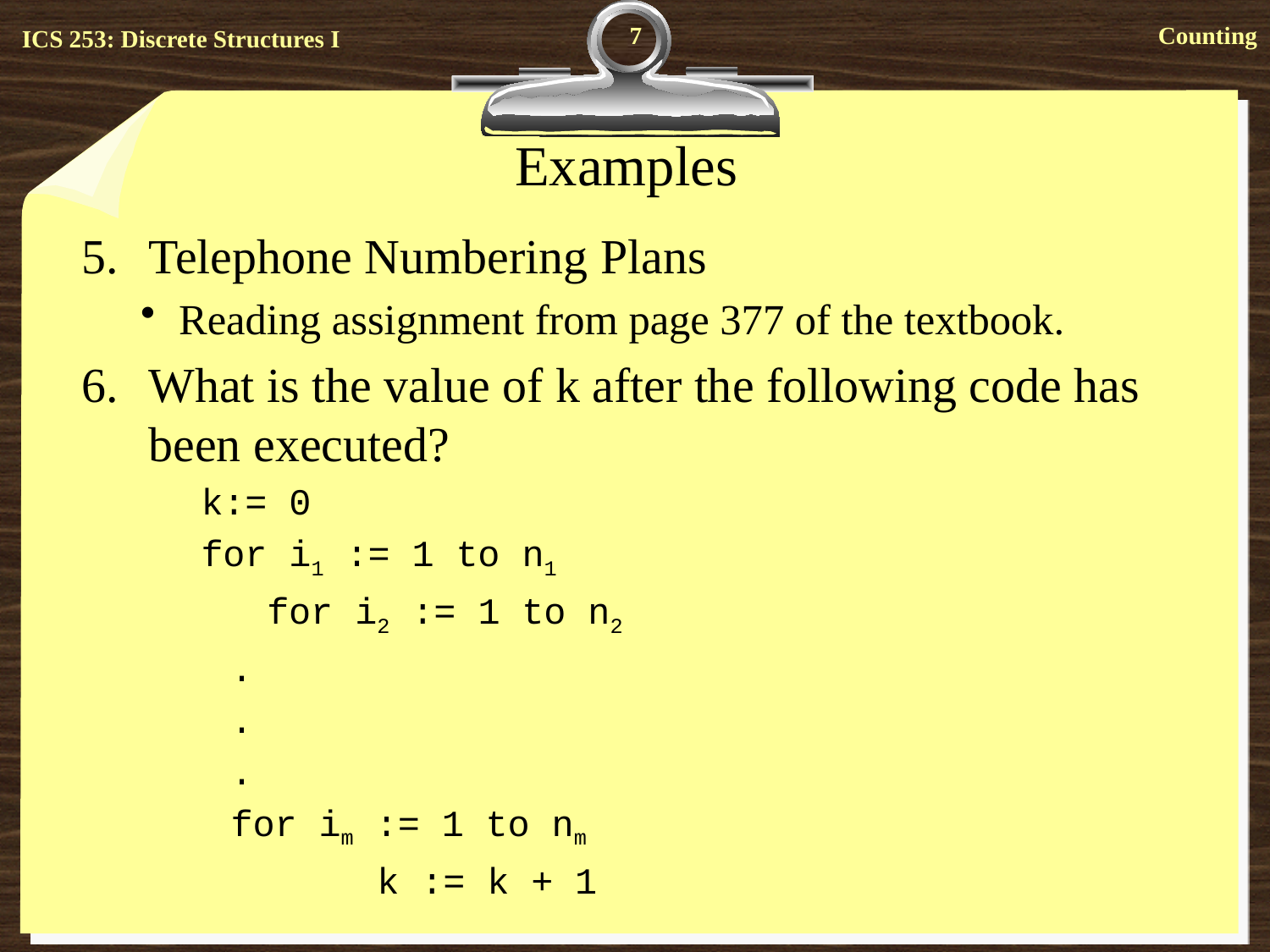

7
# Examples
Telephone Numbering Plans
Reading assignment from page 377 of the textbook.
What is the value of k after the following code has been executed?
k:= 0
for i1 := 1 to n1
   for i2 := 1 to n2
		.
		.
		.
		for im := 1 to nm
        k := k + 1